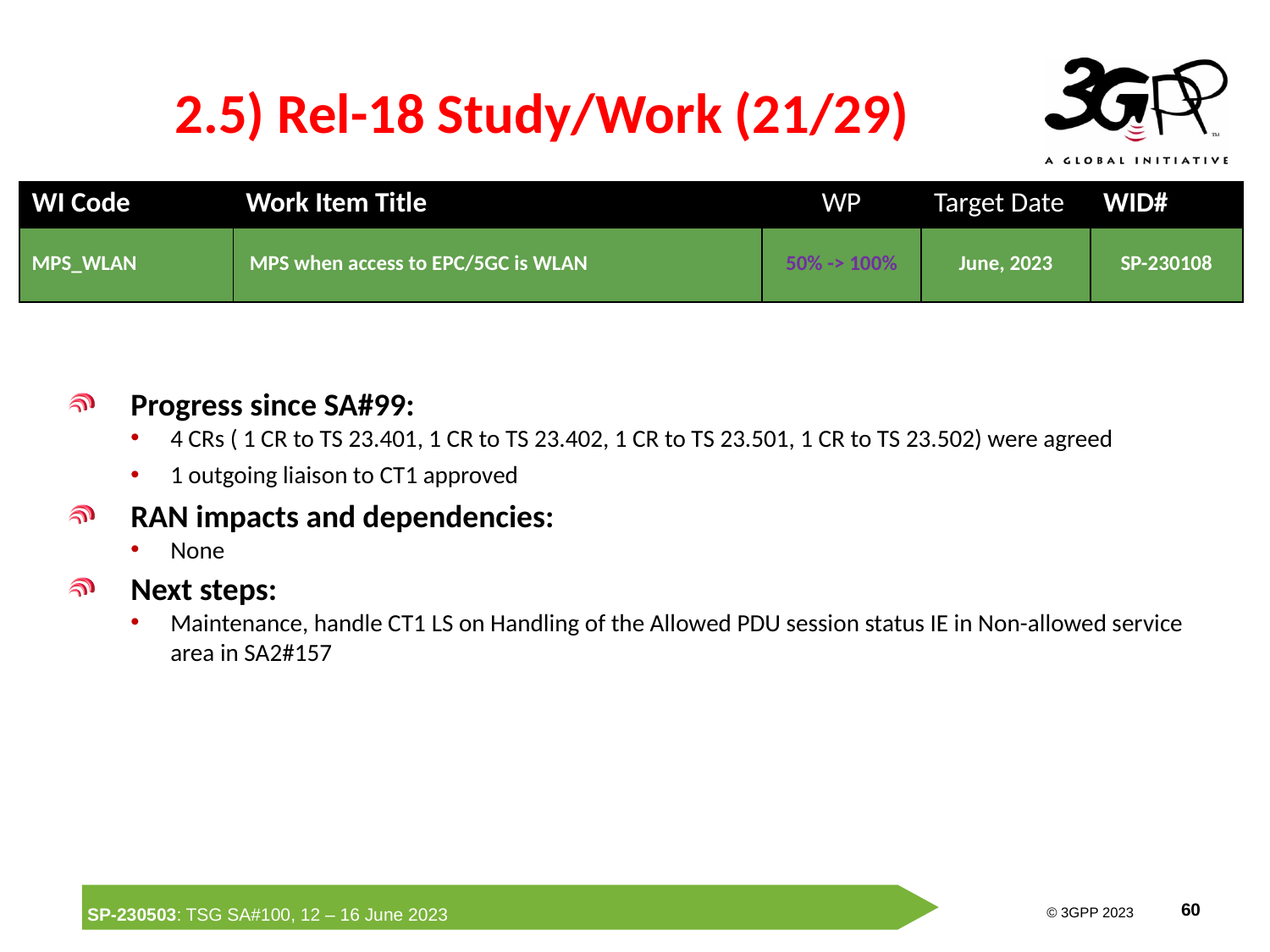

# 2.5) Rel-18 Study/Work (21/29)
| WI Code | Work Item Title | WP | Target Date | WID# |
| --- | --- | --- | --- | --- |
| MPS\_WLAN | MPS when access to EPC/5GC is WLAN | 50% -> 100% | June, 2023 | SP-230108 |
Progress since SA#99:
4 CRs ( 1 CR to TS 23.401, 1 CR to TS 23.402, 1 CR to TS 23.501, 1 CR to TS 23.502) were agreed
1 outgoing liaison to CT1 approved
RAN impacts and dependencies:
None
Next steps:
Maintenance, handle CT1 LS on Handling of the Allowed PDU session status IE in Non-allowed service area in SA2#157